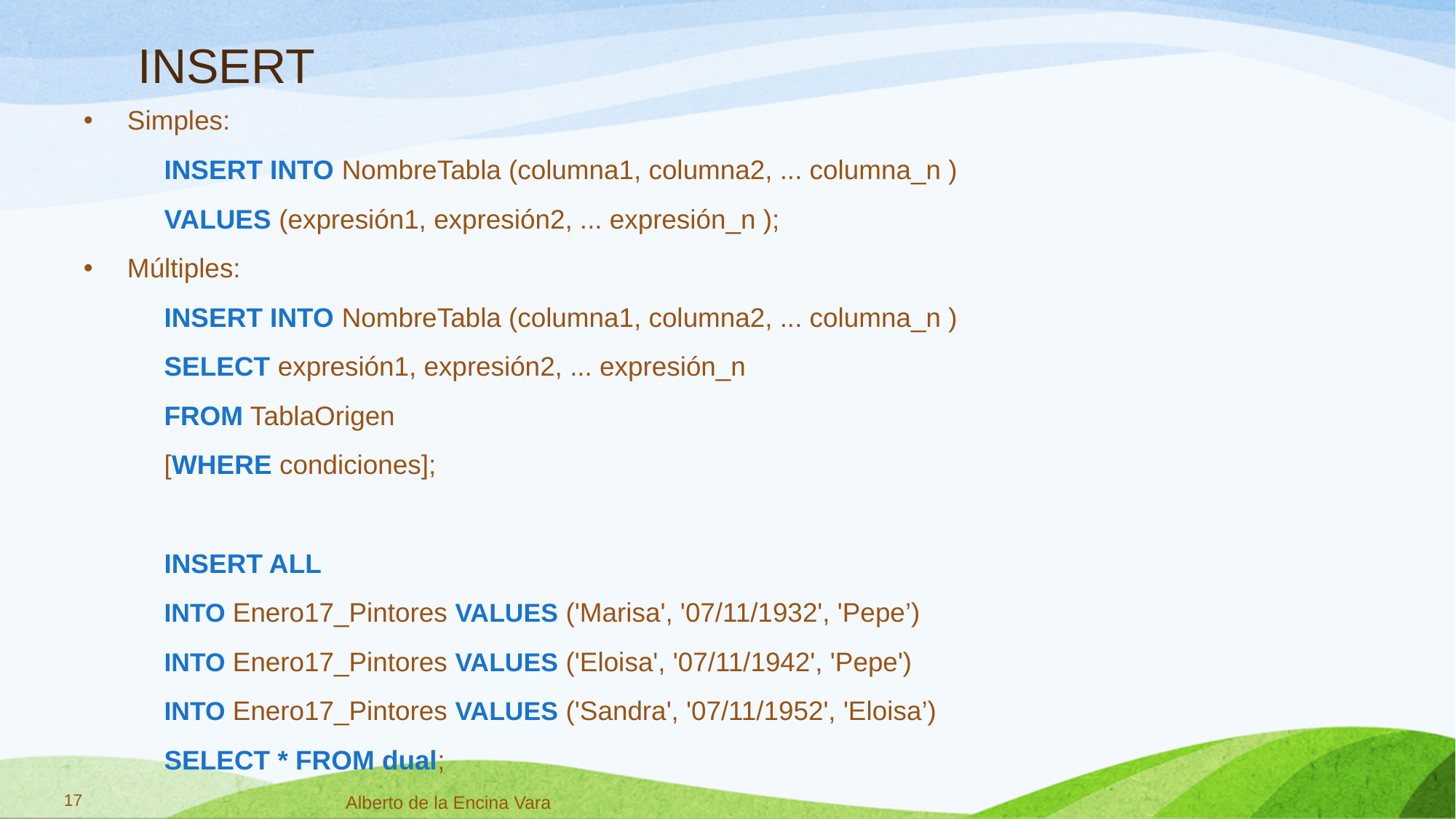

# INSERT
Simples:
	INSERT INTO NombreTabla (columna1, columna2, ... columna_n )
	VALUES (expresión1, expresión2, ... expresión_n );
Múltiples:
	INSERT INTO NombreTabla (columna1, columna2, ... columna_n )
	SELECT expresión1, expresión2, ... expresión_n
	FROM TablaOrigen
	[WHERE condiciones];

	INSERT ALL
 		INTO Enero17_Pintores VALUES ('Marisa', '07/11/1932', 'Pepe’)
		INTO Enero17_Pintores VALUES ('Eloisa', '07/11/1942', 'Pepe')
    		INTO Enero17_Pintores VALUES ('Sandra', '07/11/1952', 'Eloisa’)
	SELECT * FROM dual;

17
Alberto de la Encina Vara